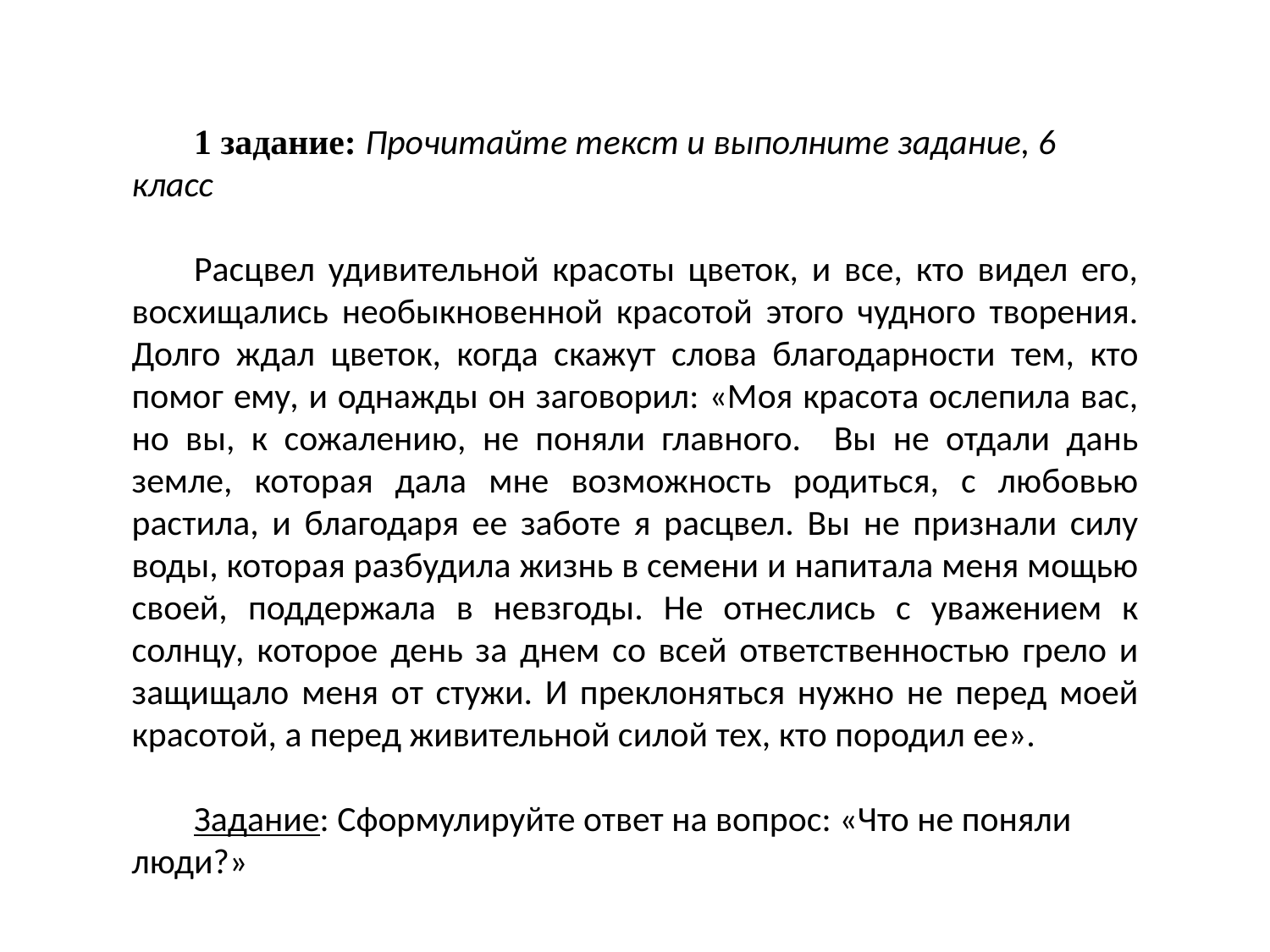

1 задание: Прочитайте текст и выполните задание, 6 класс

Расцвел удивительной красоты цветок, и все, кто видел его, восхищались необыкновенной красотой этого чудного творения. Долго ждал цветок, когда скажут слова благодарности тем, кто помог ему, и однажды он заговорил: «Моя красота ослепила вас, но вы, к сожалению, не поняли главного.  Вы не отдали дань земле, которая дала мне возможность родиться, с любовью растила, и благодаря ее заботе я расцвел. Вы не признали силу воды, которая разбудила жизнь в семени и напитала меня мощью своей, поддержала в невзгоды. Не отнеслись с уважением к солнцу, которое день за днем со всей ответственностью грело и защищало меня от стужи. И преклоняться нужно не перед моей красотой, а перед живительной силой тех, кто породил ее».

Задание: Сформулируйте ответ на вопрос: «Что не поняли люди?»